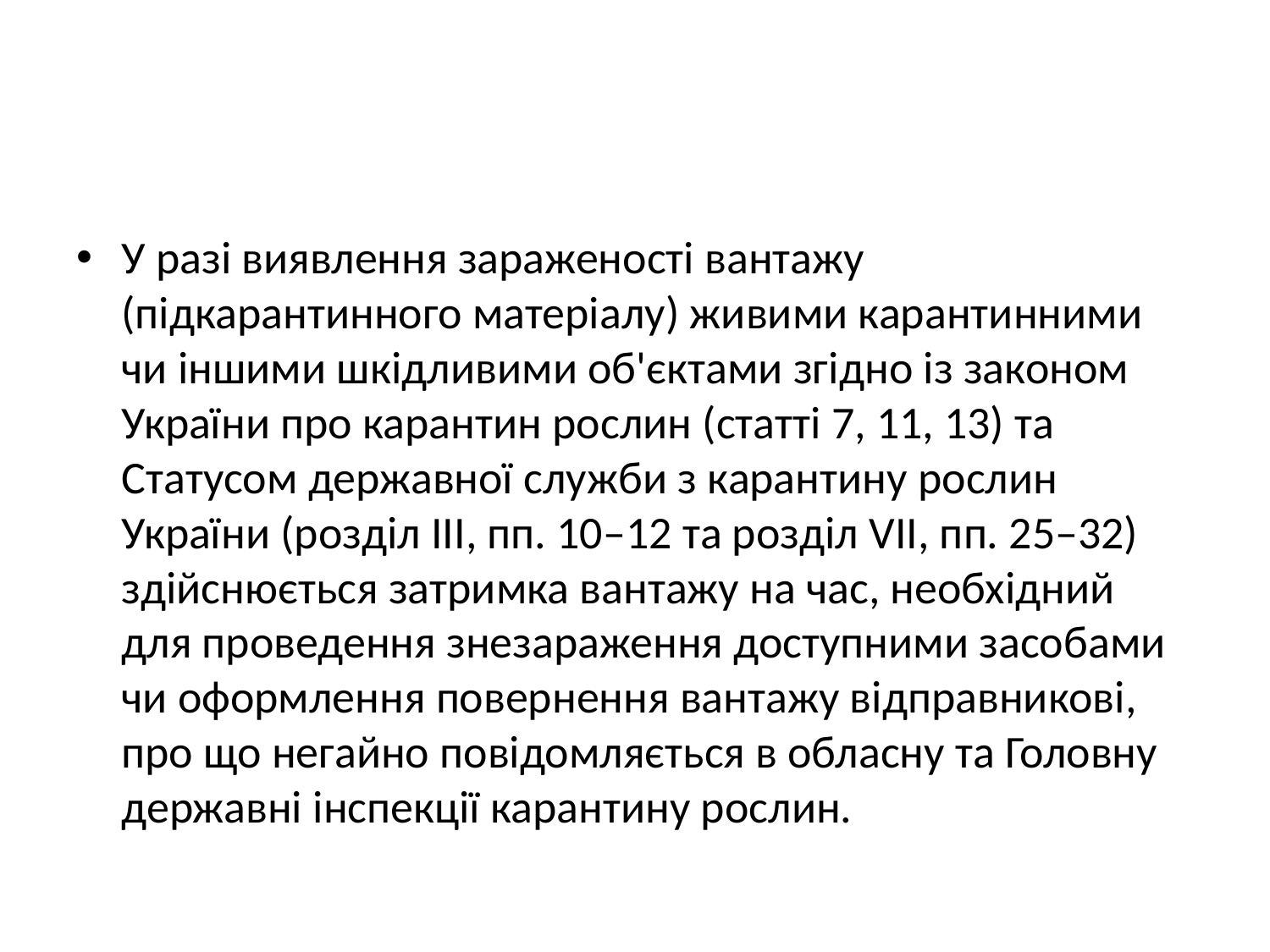

#
У разі виявлення зараженості вантажу (підкарантинного матеріалу) живими карантинними чи іншими шкідливими об'єктами згідно із законом України про карантин рослин (статті 7, 11, 13) та Статусом державної служби з карантину рослин України (розділ III, пп. 10–12 та розділ VII, пп. 25–32) здійснюється затримка вантажу на час, необхідний для проведення знезараження доступними засобами чи оформлення повернення вантажу відправникові, про що негайно повідомляється в обласну та Головну державні інспекції карантину рослин.